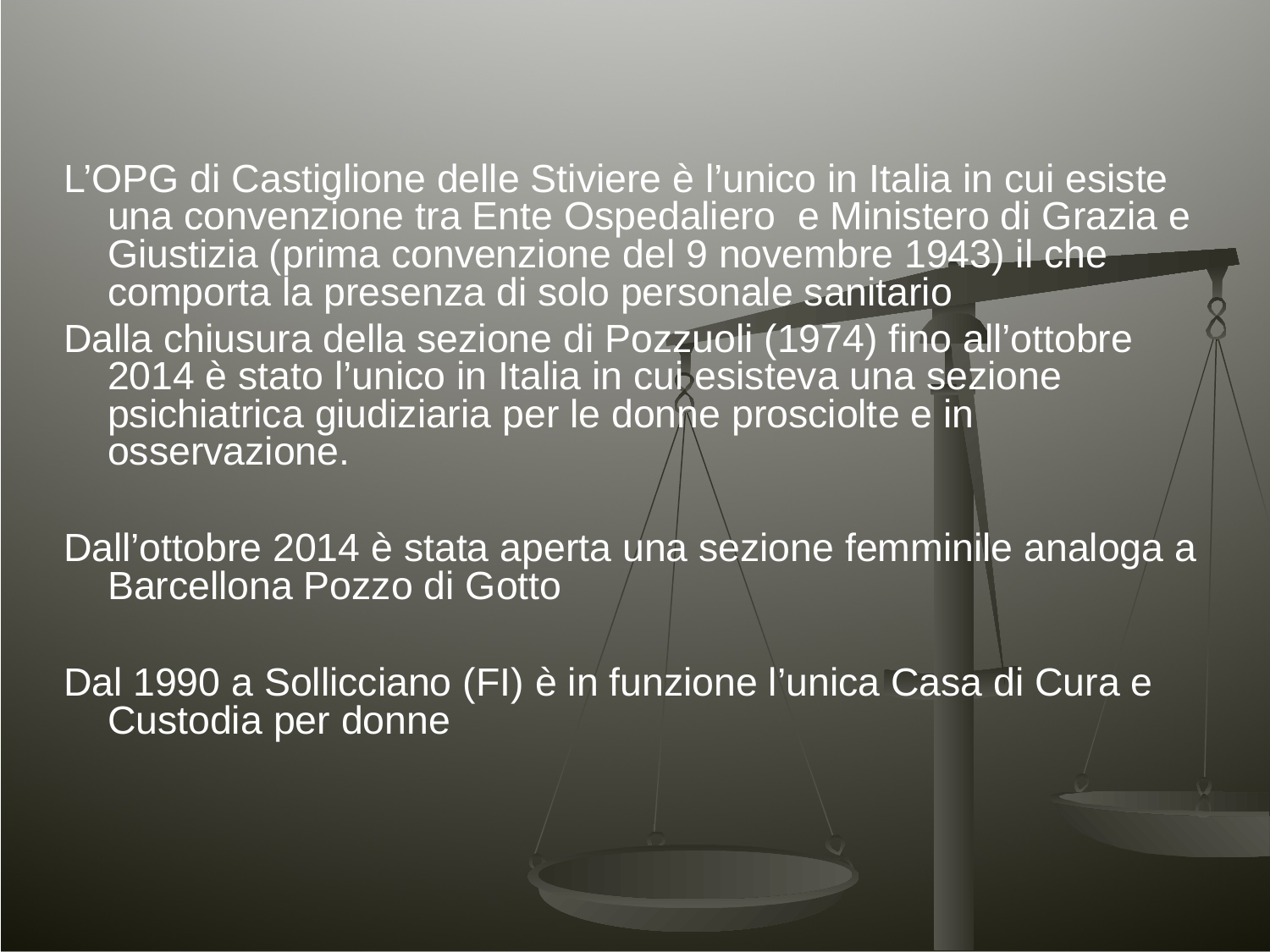

L’OPG di Castiglione delle Stiviere è l’unico in Italia in cui esiste una convenzione tra Ente Ospedaliero  e Ministero di Grazia e Giustizia (prima convenzione del 9 novembre 1943) il che comporta la presenza di solo personale sanitario
Dalla chiusura della sezione di Pozzuoli (1974) fino all’ottobre 2014 è stato l’unico in Italia in cui esisteva una sezione psichiatrica giudiziaria per le donne prosciolte e in osservazione.

Dall’ottobre 2014 è stata aperta una sezione femminile analoga a Barcellona Pozzo di Gotto

Dal 1990 a Sollicciano (FI) è in funzione l’unica Casa di Cura e Custodia per donne